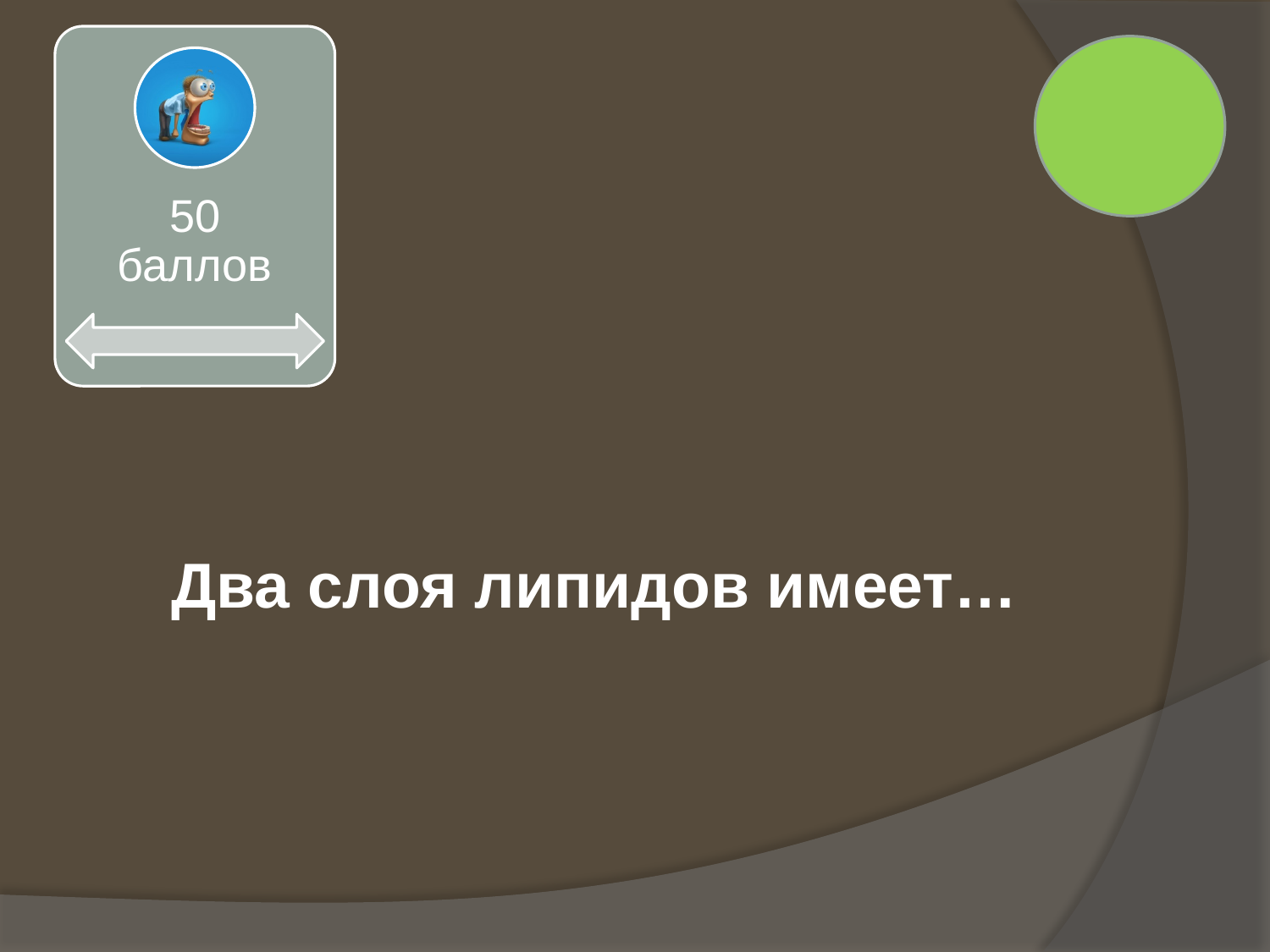

50 баллов

# Два слоя липидов имеет…